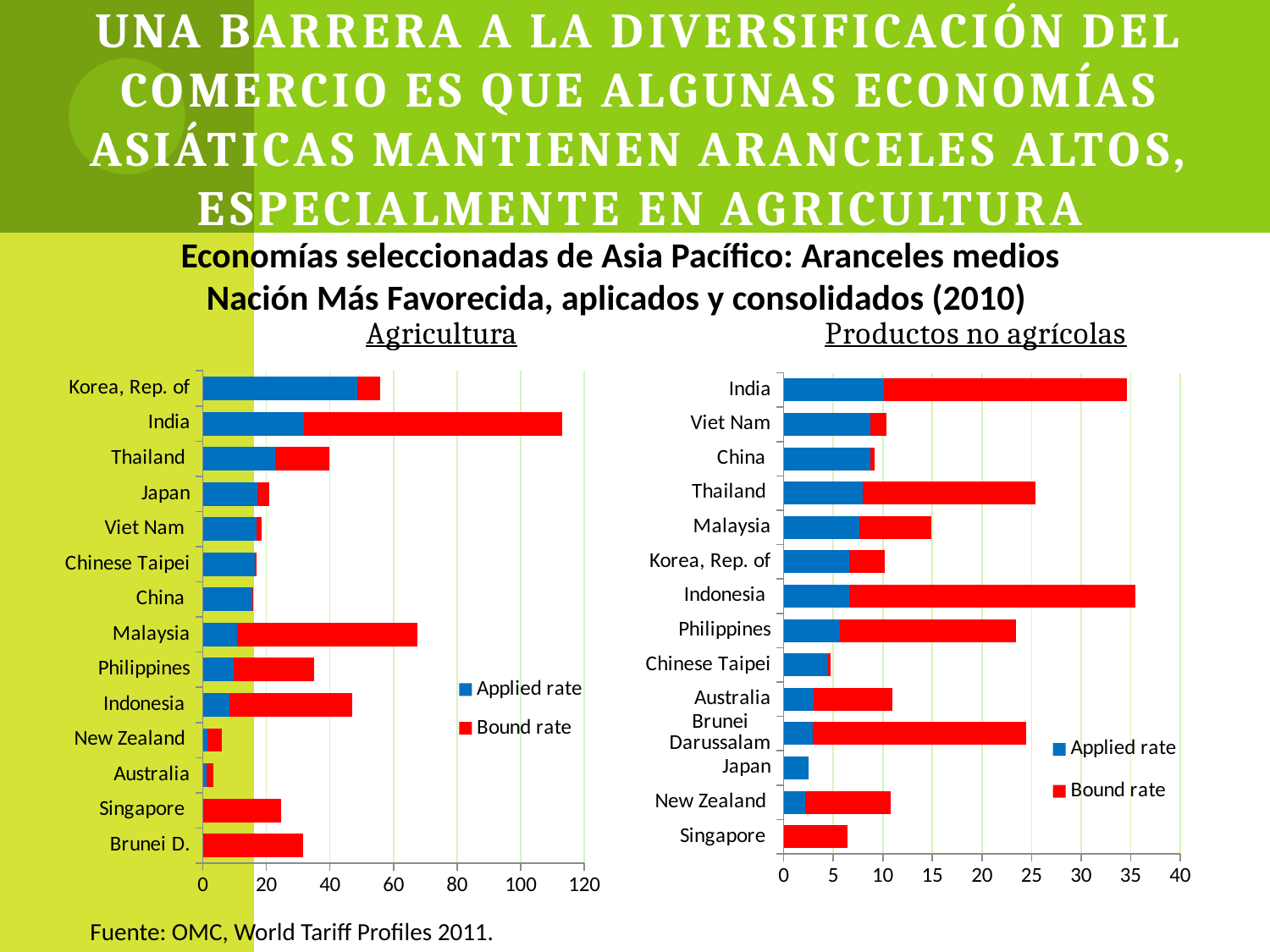

# Una barrera a la diversificación del comercio es que algunas economías asiáticas mantienen aranceles altos, especialmente en agricultura
Economías seleccionadas de Asia Pacífico: Aranceles medios Nación Más Favorecida, aplicados y consolidados (2010)
Agricultura
Productos no agrícolas

### Chart

| Category |  |  |
|---|---|---|
| Brunei D. | 0.1 | 31.5 |
| Singapore  | 0.2 | 24.400000000000002 |
| Australia | 1.3 | 2.0999999999999988 |
| New Zealand  | 1.5 | 4.4 |
| Indonesia  | 8.4 | 38.7 |
| Philippines | 9.8 | 25.2 |
| Malaysia | 10.9 | 56.70000000000001 |
| China  | 15.6 | 0.10000000000000003 |
| Chinese Taipei | 16.5 | 0.4000000000000001 |
| Viet Nam  | 17.0 | 1.5 |
| Japan | 17.3 | 3.599999999999998 |
| Thailand  | 22.8 | 16.99999999999999 |
| India | 31.8 | 81.3 |
| Korea, Rep. of | 48.5 | 7.399999999999999 |

### Chart

| Category |  |  |
|---|---|---|
| Singapore  | 0.0 | 6.4 |
| New Zealand  | 2.2 | 8.600000000000001 |
| Japan | 2.5 | 0.0 |
| Brunei Darussalam | 2.9 | 21.6 |
| Australia | 3.0 | 8.0 |
| Chinese Taipei | 4.5 | 0.2000000000000002 |
| Philippines | 5.7 | 17.7 |
| Indonesia  | 6.6 | 28.9 |
| Korea, Rep. of | 6.6 | 3.5999999999999988 |
| Malaysia | 7.6 | 7.300000000000001 |
| Thailand  | 8.0 | 17.4 |
| China  | 8.700000000000001 | 0.5 |
| Viet Nam | 8.700000000000001 | 1.700000000000001 |
| India | 10.1 | 24.5 |
Fuente: OMC, World Tariff Profiles 2011.